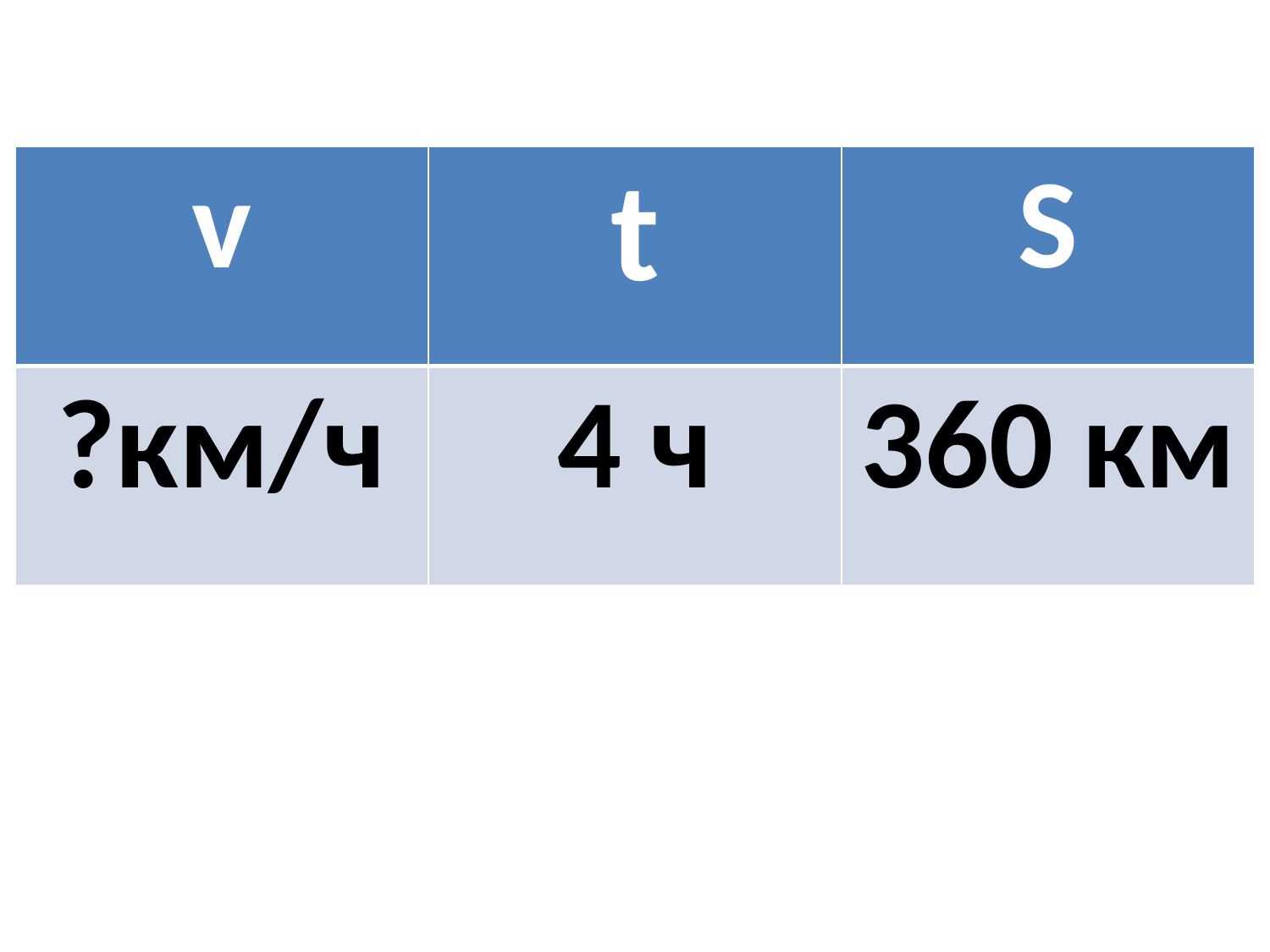

| v | t | S |
| --- | --- | --- |
| ?км/ч | 4 ч | 360 км |